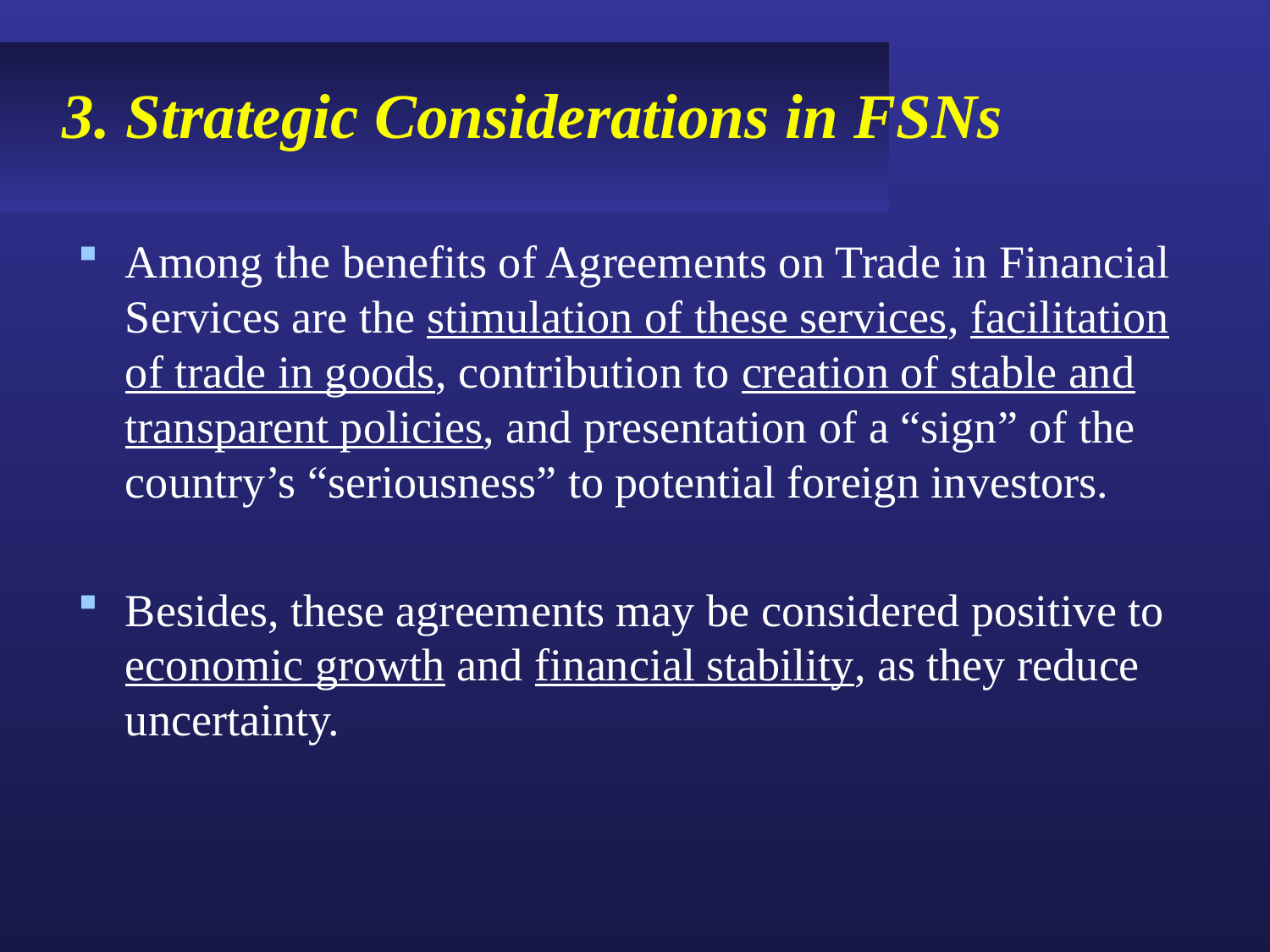

# 3. Strategic Considerations in FSNs

Among the benefits of Agreements on Trade in Financial Services are the stimulation of these services, facilitation of trade in goods, contribution to creation of stable and transparent policies, and presentation of a “sign” of the country’s “seriousness” to potential foreign investors.

Besides, these agreements may be considered positive to economic growth and financial stability, as they reduce uncertainty.